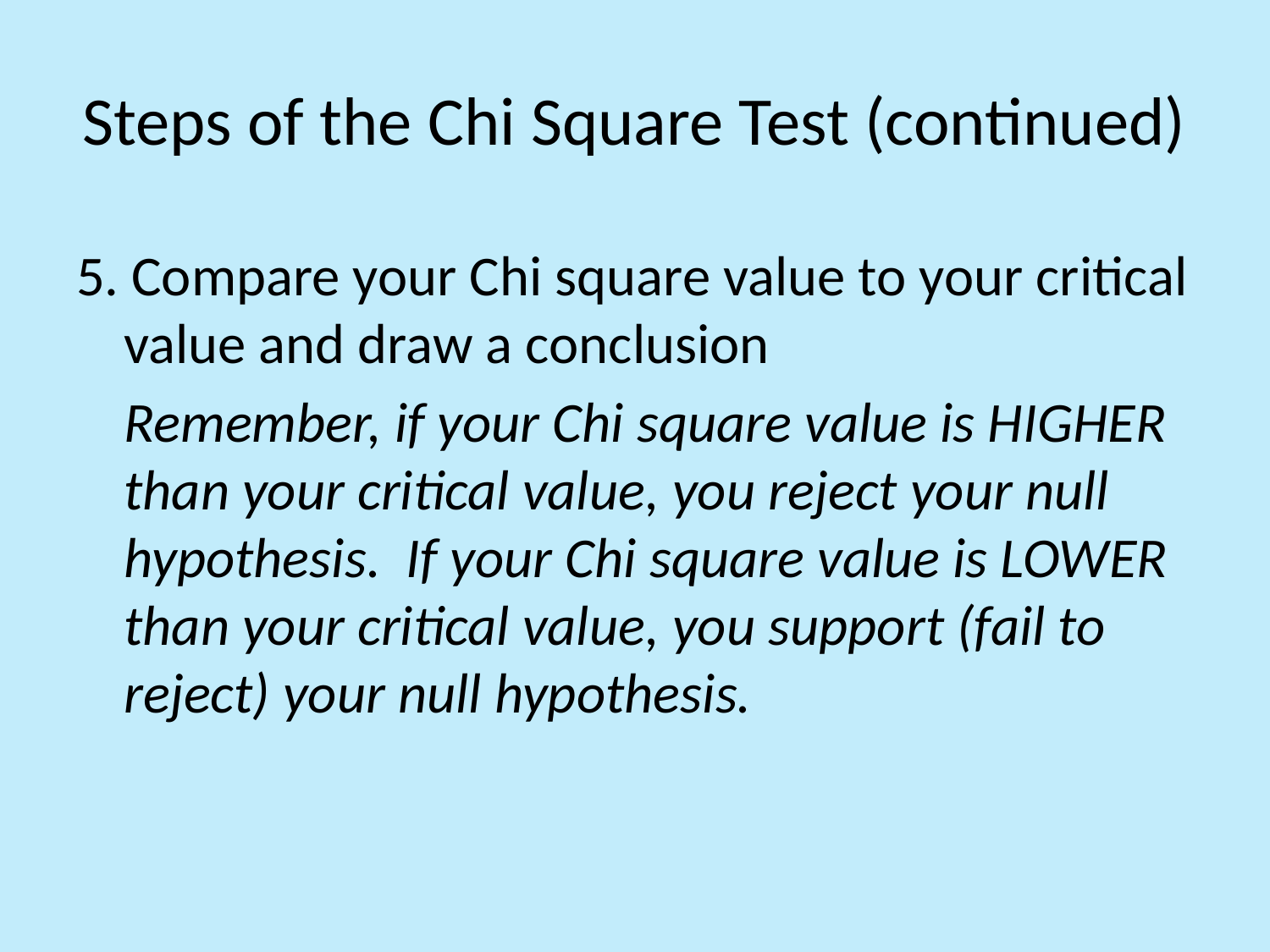

# Steps of the Chi Square Test (continued)
5. Compare your Chi square value to your critical value and draw a conclusion
	Remember, if your Chi square value is HIGHER than your critical value, you reject your null hypothesis.  If your Chi square value is LOWER than your critical value, you support (fail to reject) your null hypothesis.